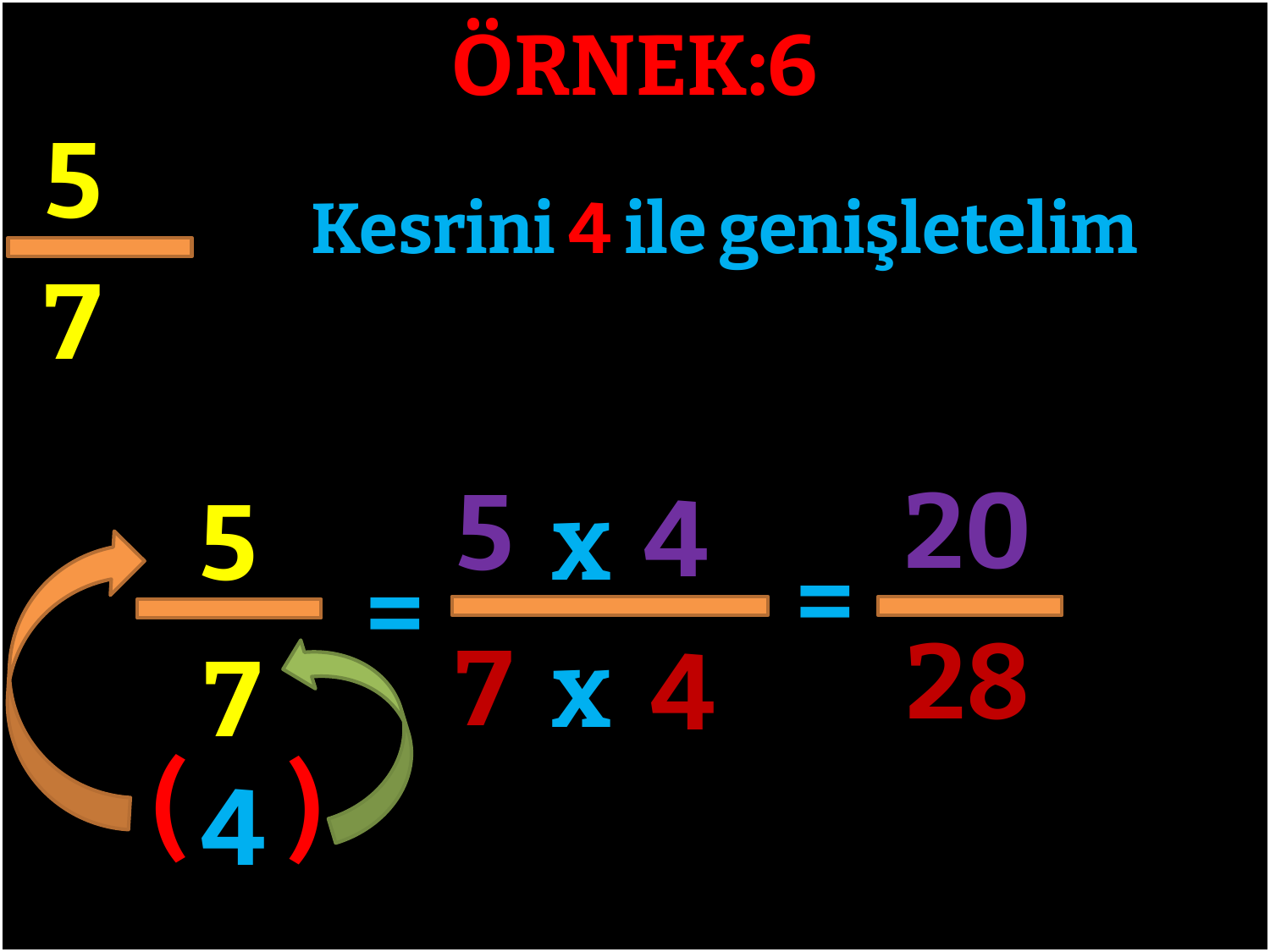

ÖRNEK:6
5
Kesrini 4 ile genişletelim

7
#
20
5
4
5
x
=
=

28

7
x
4
7

(
)
4